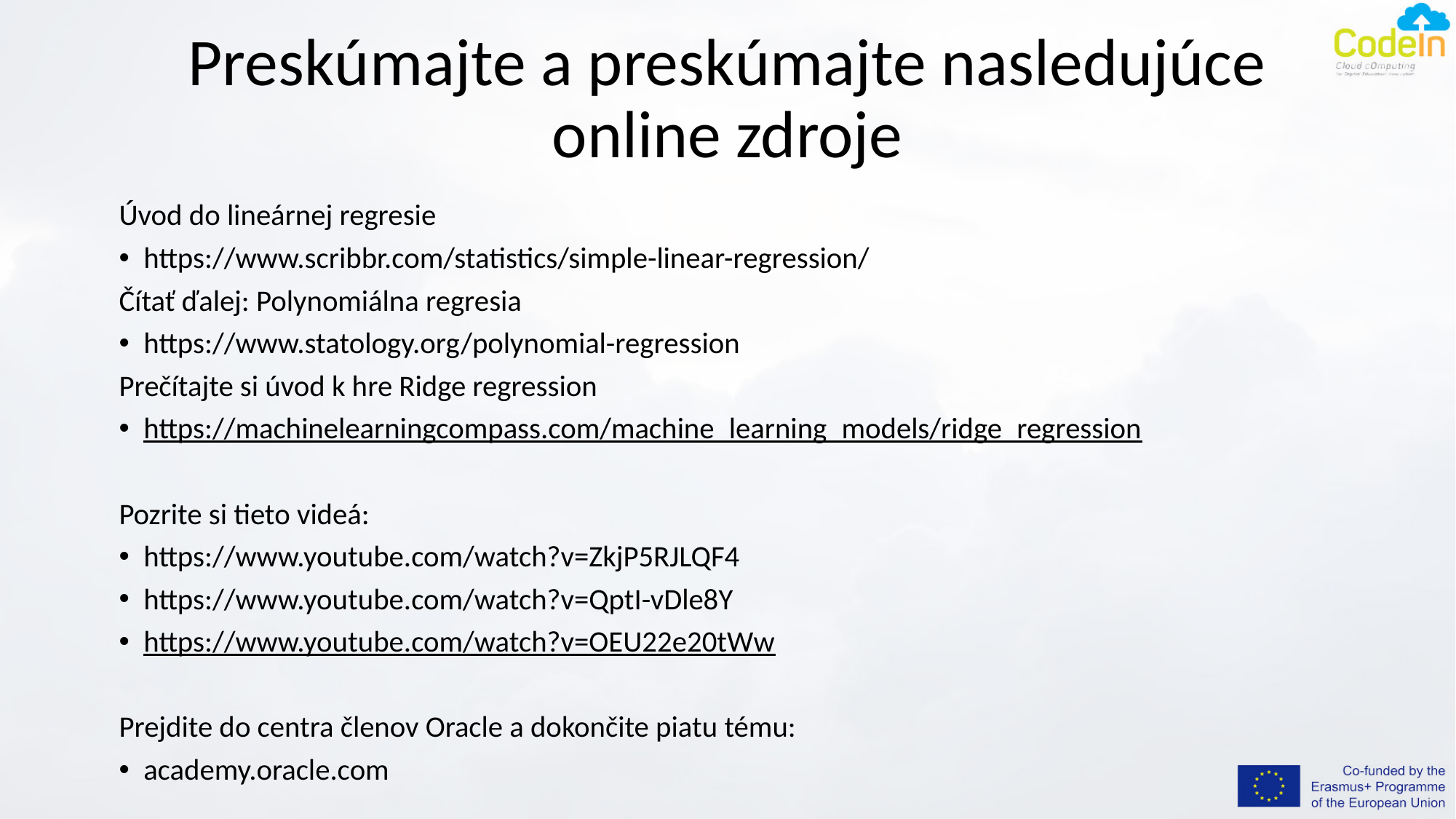

# Preskúmajte a preskúmajte nasledujúce online zdroje
Úvod do lineárnej regresie
https://www.scribbr.com/statistics/simple-linear-regression/
Čítať ďalej: Polynomiálna regresia
https://www.statology.org/polynomial-regression
Prečítajte si úvod k hre Ridge regression
https://machinelearningcompass.com/machine_learning_models/ridge_regression

Pozrite si tieto videá:
https://www.youtube.com/watch?v=ZkjP5RJLQF4
https://www.youtube.com/watch?v=QptI-vDle8Y
https://www.youtube.com/watch?v=OEU22e20tWw

Prejdite do centra členov Oracle a dokončite piatu tému:
academy.oracle.com